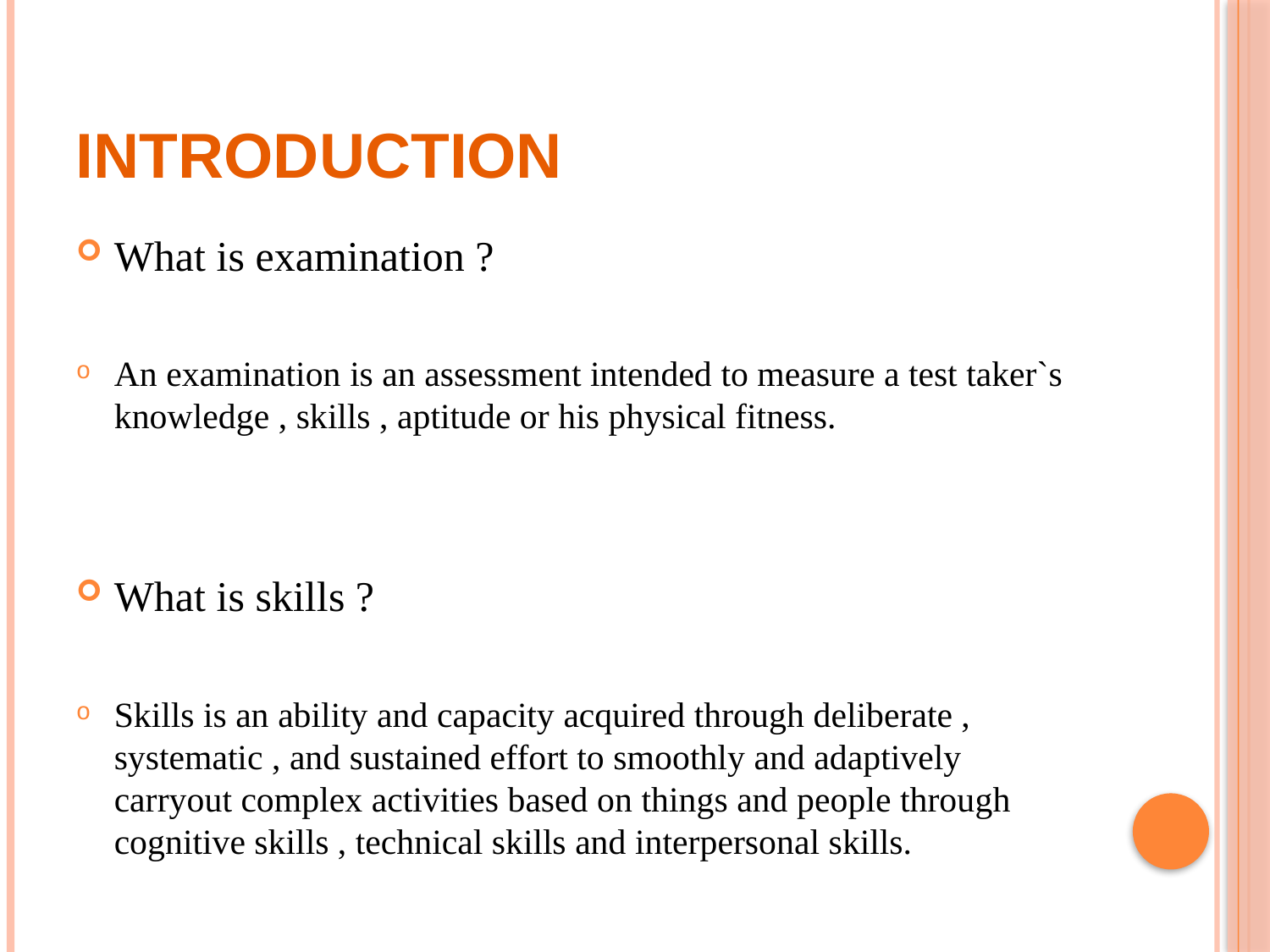

# INTRODUCTION
What is examination ?

An examination is an assessment intended to measure a test taker`s knowledge , skills , aptitude or his physical fitness.

What is skills ?

Skills is an ability and capacity acquired through deliberate , systematic , and sustained effort to smoothly and adaptively carryout complex activities based on things and people through cognitive skills , technical skills and interpersonal skills.